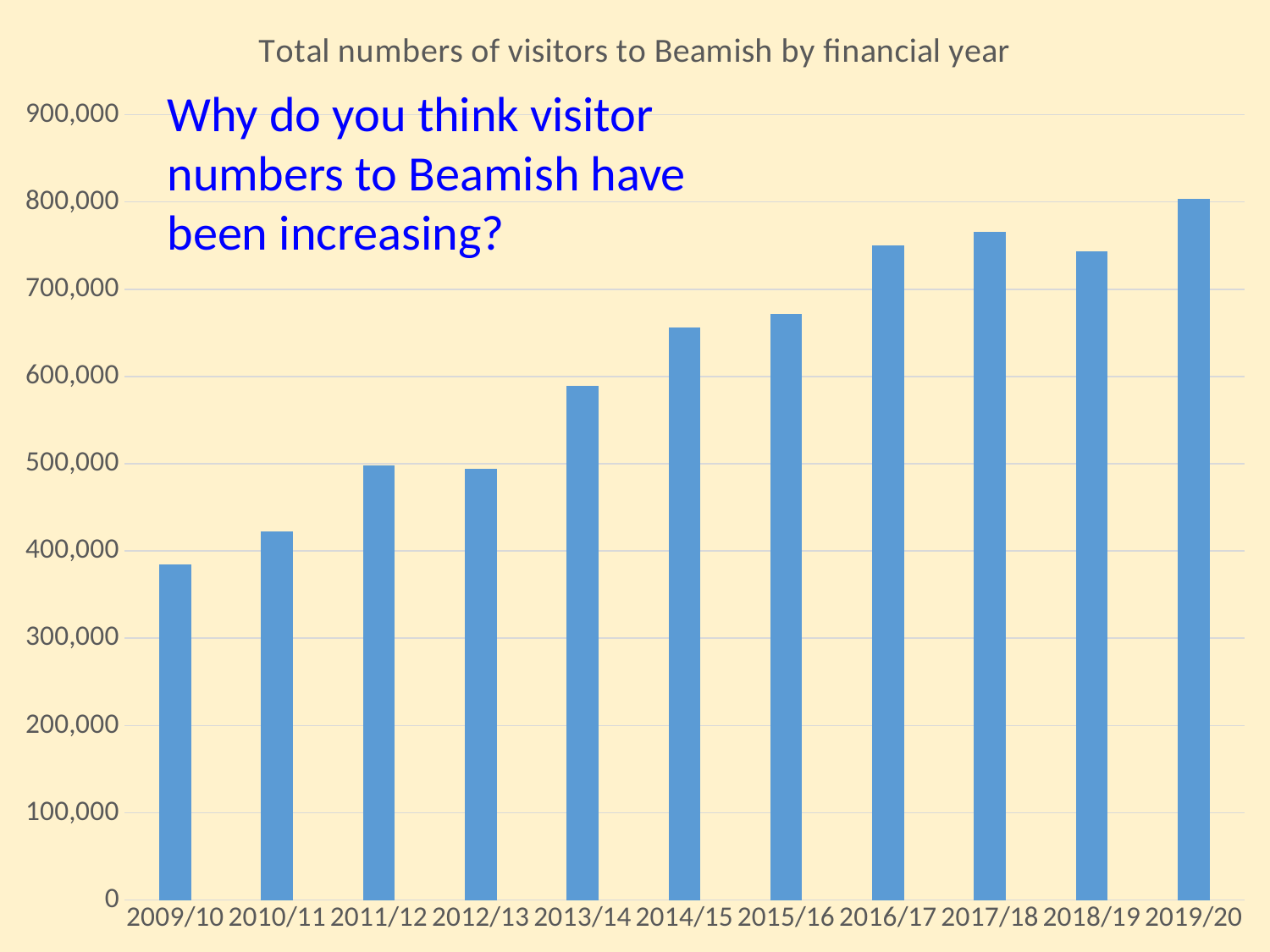

### Chart: Total numbers of visitors to Beamish by financial year

| Category |  |
|---|---|
| 2009/10 | 384716.0 |
| 2010/11 | 422603.0 |
| 2011/12 | 497891.0 |
| 2012/13 | 494192.0 |
| 2013/14 | 589474.0 |
| 2014/15 | 655936.0 |
| 2015/16 | 671300.0 |
| 2016/17 | 750406.0 |
| 2017/18 | 765675.0 |
| 2018/19 | 743001.0 |
| 2019/20 | 803148.0 |
Why do you think visitor numbers to Beamish have been increasing?